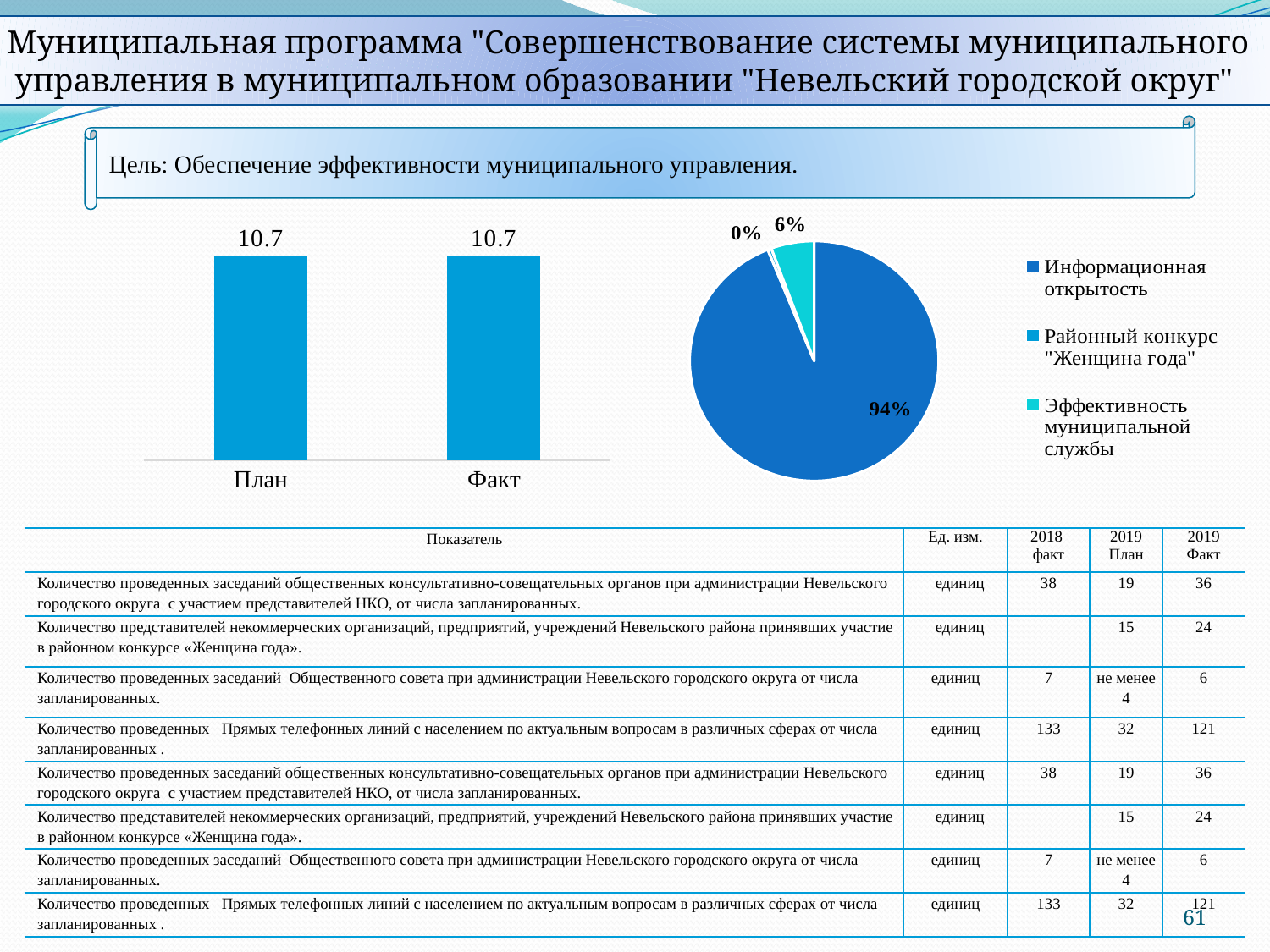

Муниципальная программа "Совершенствование системы муниципального
управления в муниципальном образовании "Невельский городской округ"
Цель: Обеспечение эффективности муниципального управления.

### Chart

| Category | Продажи |
|---|---|
| Информационная открытость | 10065.5 |
| Районный конкурс "Женщина года" | 51.5 |
| Эффективность муниципальной службы | 600.7 |

### Chart

| Category | Ряд 1 |
|---|---|
| План | 10.7 |
| Факт | 10.7 |
| Показатель | Ед. изм. | 2018 факт | 2019 План | 2019 Факт |
| --- | --- | --- | --- | --- |
| Количество проведенных заседаний общественных консультативно-совещательных органов при администрации Невельского городского округа с участием представителей НКО, от числа запланированных. | единиц | 38 | 19 | 36 |
| Количество представителей некоммерческих организаций, предприятий, учреждений Невельского района принявших участие в районном конкурсе «Женщина года». | единиц |  | 15 | 24 |
| Количество проведенных заседаний Общественного совета при администрации Невельского городского округа от числа запланированных. | единиц | 7 | не менее 4 | 6 |
| Количество проведенных Прямых телефонных линий с населением по актуальным вопросам в различных сферах от числа запланированных . | единиц | 133 | 32 | 121 |
| Количество проведенных заседаний общественных консультативно-совещательных органов при администрации Невельского городского округа с участием представителей НКО, от числа запланированных. | единиц | 38 | 19 | 36 |
| Количество представителей некоммерческих организаций, предприятий, учреждений Невельского района принявших участие в районном конкурсе «Женщина года». | единиц |  | 15 | 24 |
| Количество проведенных заседаний Общественного совета при администрации Невельского городского округа от числа запланированных. | единиц | 7 | не менее 4 | 6 |
| Количество проведенных Прямых телефонных линий с населением по актуальным вопросам в различных сферах от числа запланированных . | единиц | 133 | 32 | 121 |
61